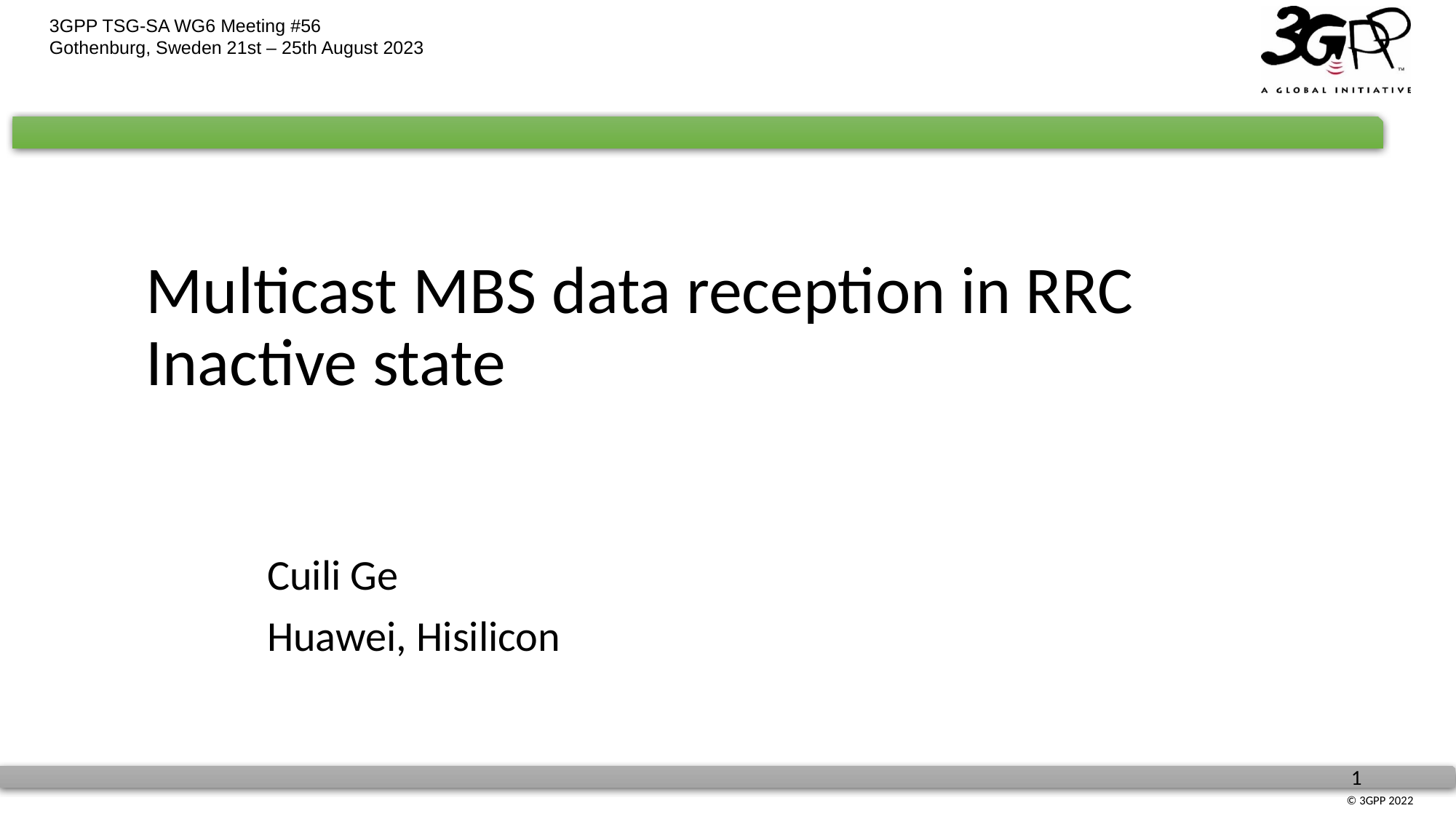

# Multicast MBS data reception in RRC Inactive state
Cuili Ge
Huawei, Hisilicon